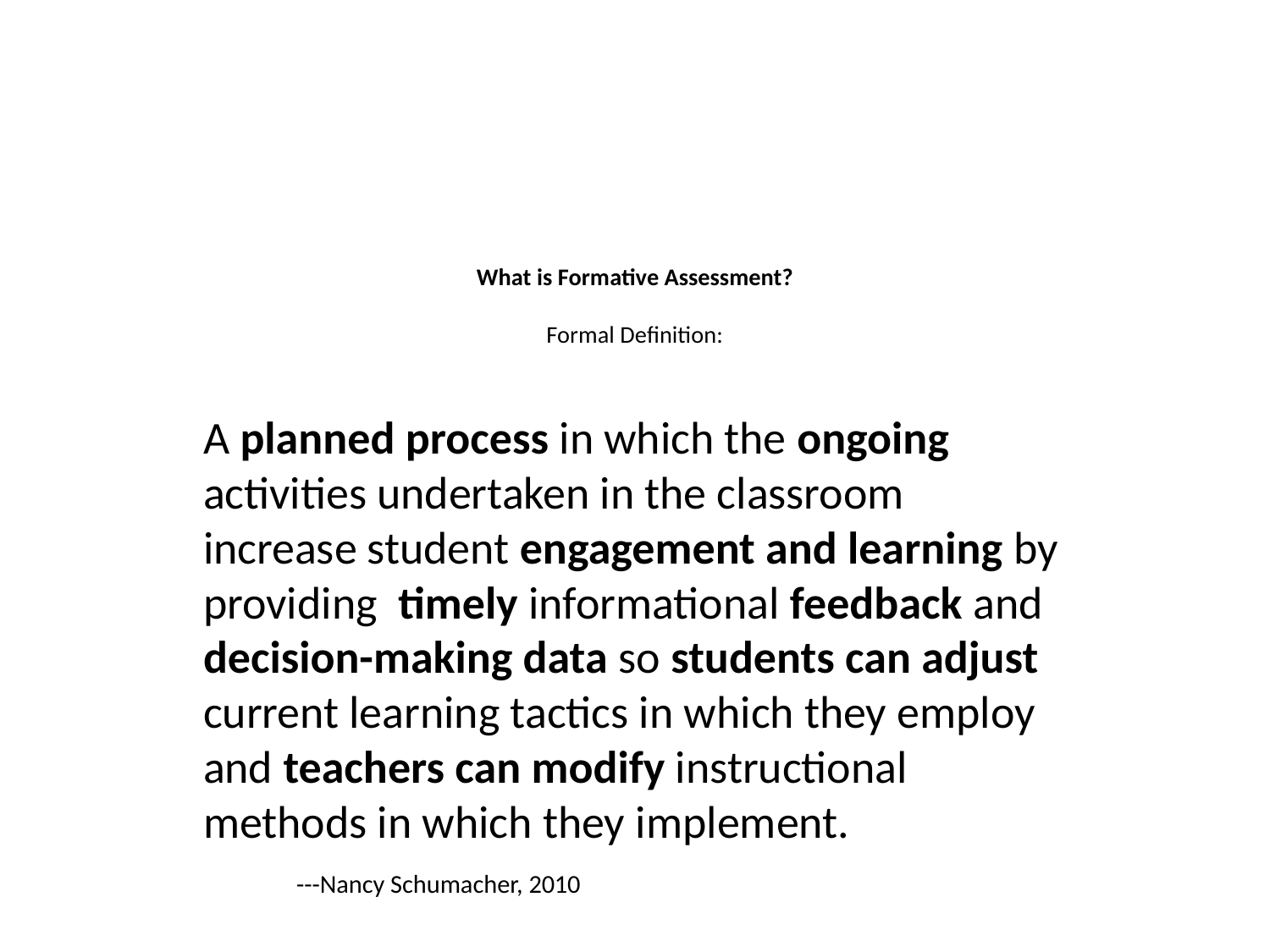

# What is Formative Assessment? Formal Definition:
A planned process in which the ongoing activities undertaken in the classroom increase student engagement and learning by providing  timely informational feedback and decision-making data so students can adjust current learning tactics in which they employ and teachers can modify instructional methods in which they implement.                              ---Nancy Schumacher, 2010